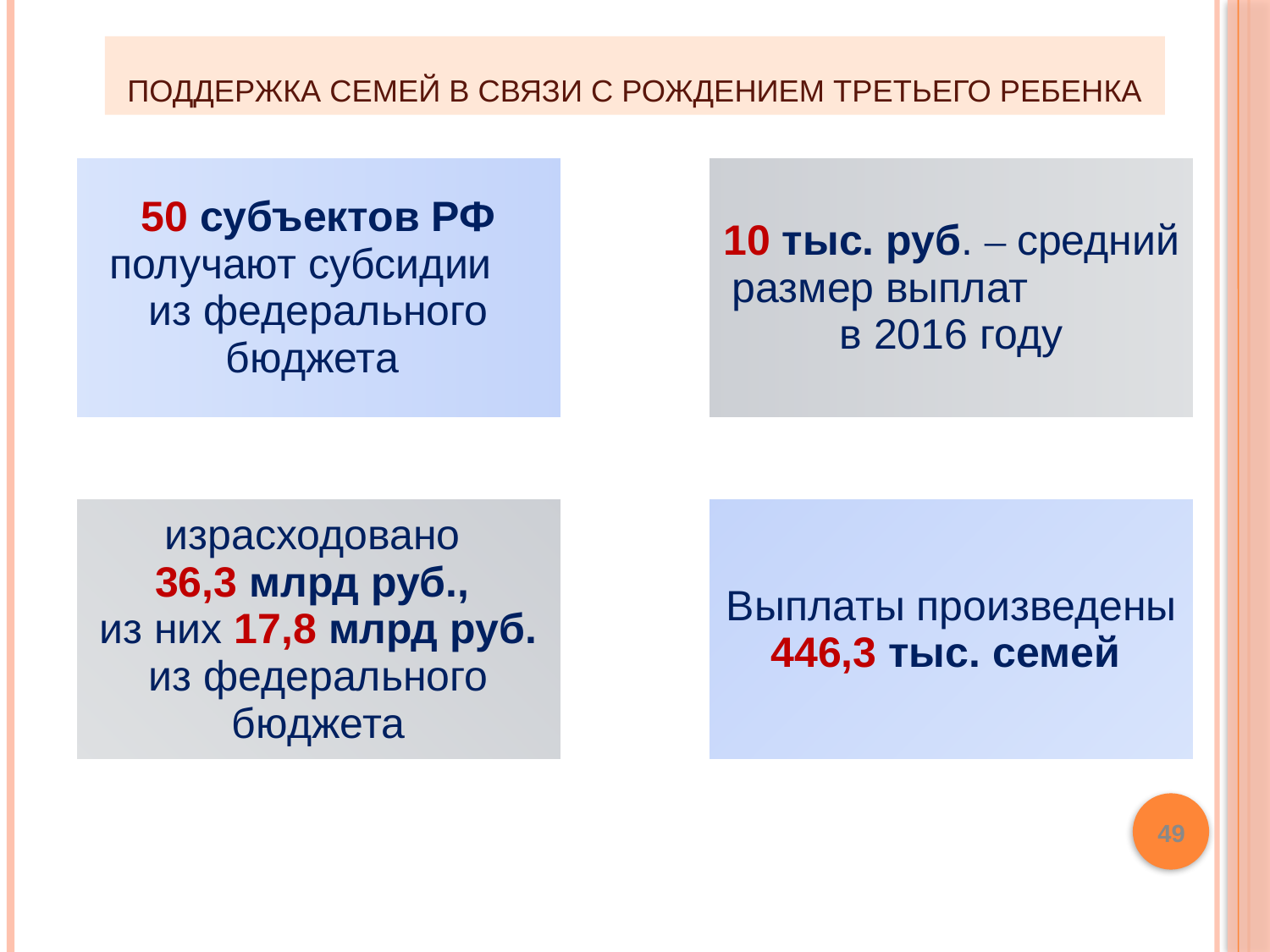

# Поддержка семей в связи с рождением третьего ребенка
50 субъектов РФ получают субсидии    из федерального бюджета
10 тыс. руб. – средний размер выплат             в 2016 году
израсходовано
36,3 млрд руб.,
из них 17,8 млрд руб. из федерального бюджета
Выплаты произведены 446,3 тыс. семей
49